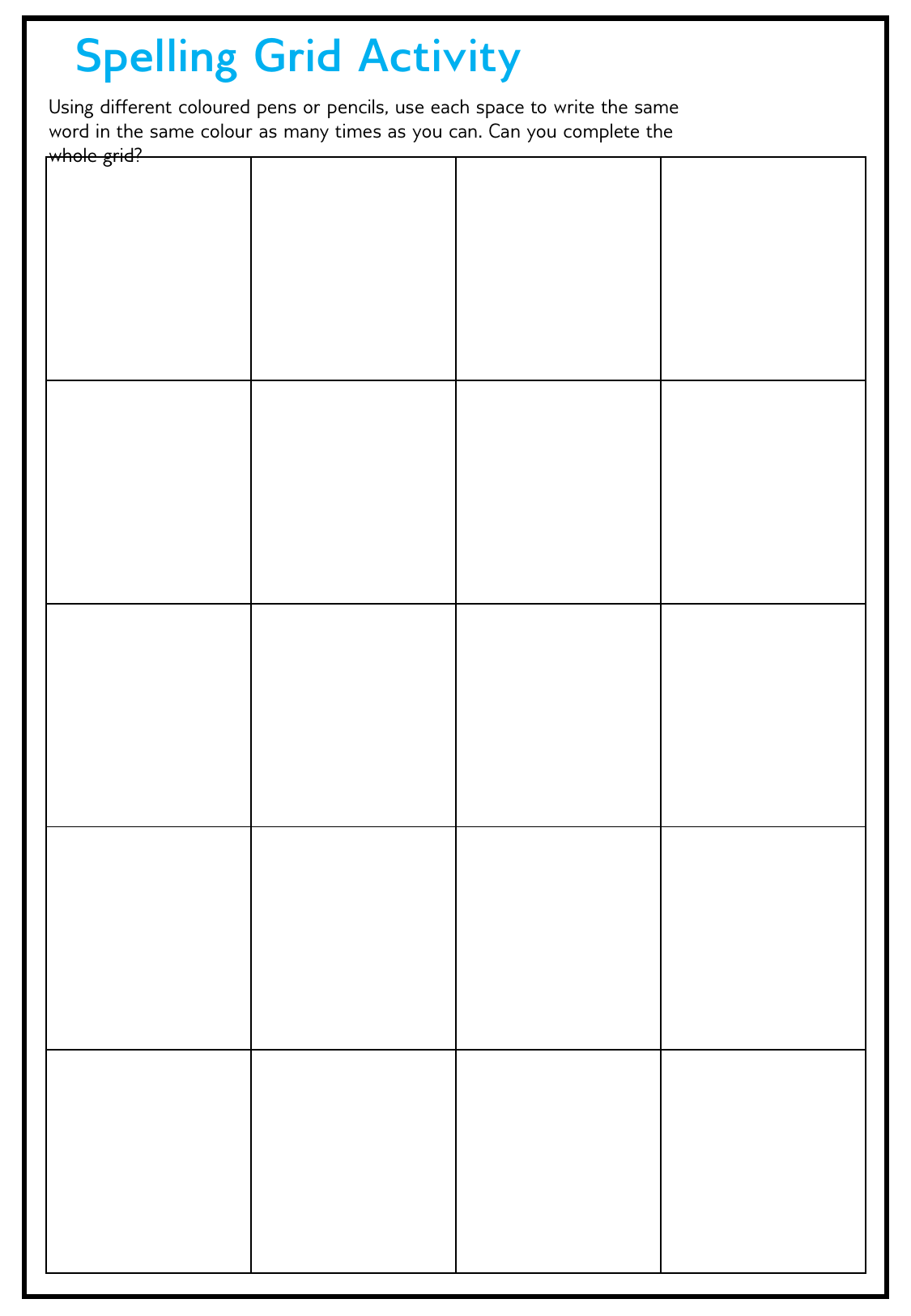

Spelling Grid Activity

Using different coloured pens or pencils, use each space to write the same word in the same colour as many times as you can. Can you complete the whole grid?
|  |  |  |  |
| --- | --- | --- | --- |
|  |  |  |  |
|  |  |  |  |
|  |  |  |  |
|  |  |  |  |